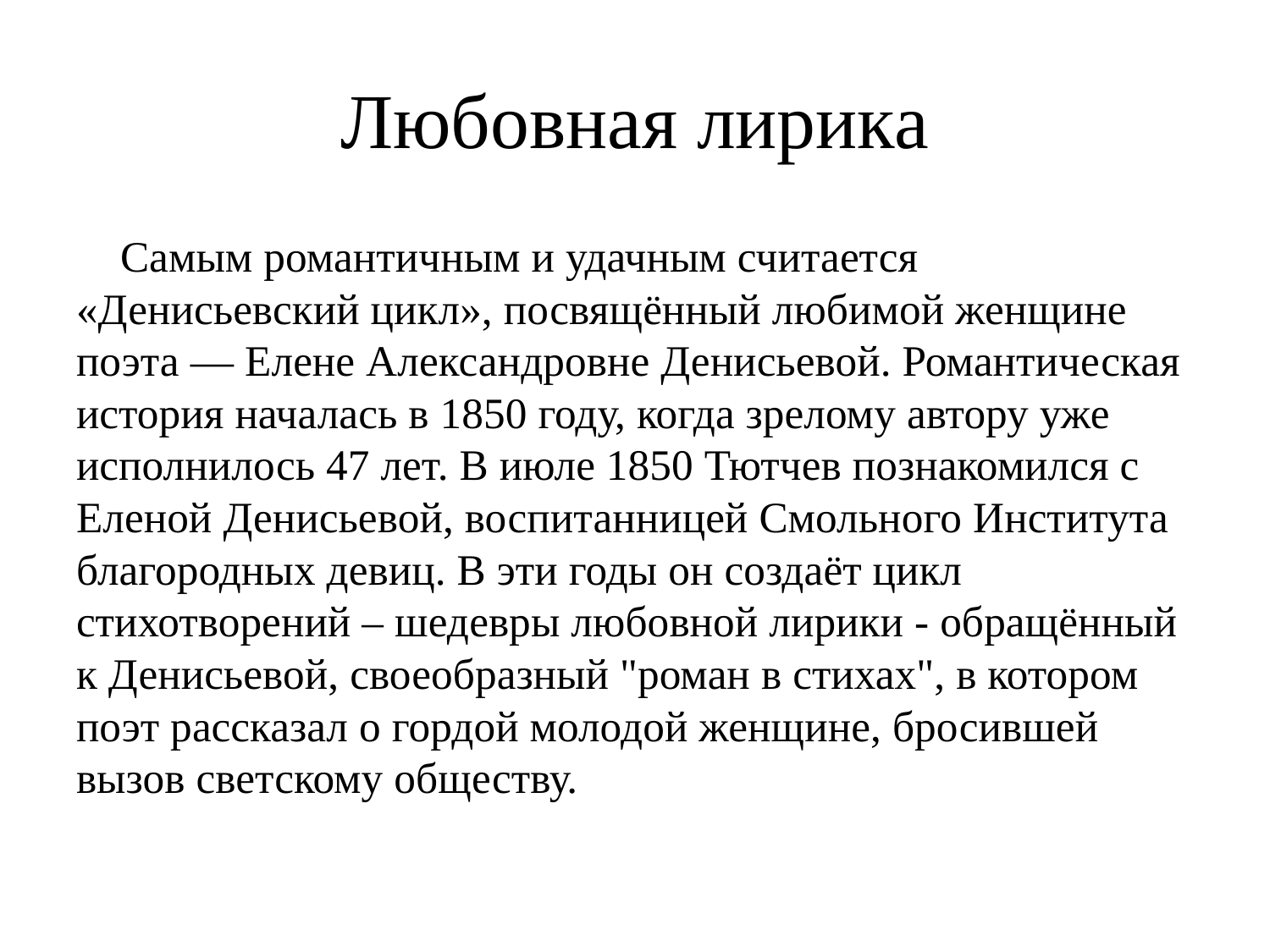

# Любовная лирика
    Самым романтичным и удачным считается «Денисьевский цикл», посвящённый любимой женщине поэта — Елене Александровне Денисьевой. Романтическая история началась в 1850 году, когда зрелому автору уже исполнилось 47 лет. В июле 1850 Тютчев познакомился c Еленой Денисьевой, воспитанницей Смольного Института благородных девиц. В эти годы он создаёт цикл стихотворений – шедевры любовной лирики - обращённый к Денисьевой, своеобразный "роман в стихах", в котором поэт рассказал о гордой молодой женщине, бросившей вызов светскому обществу.